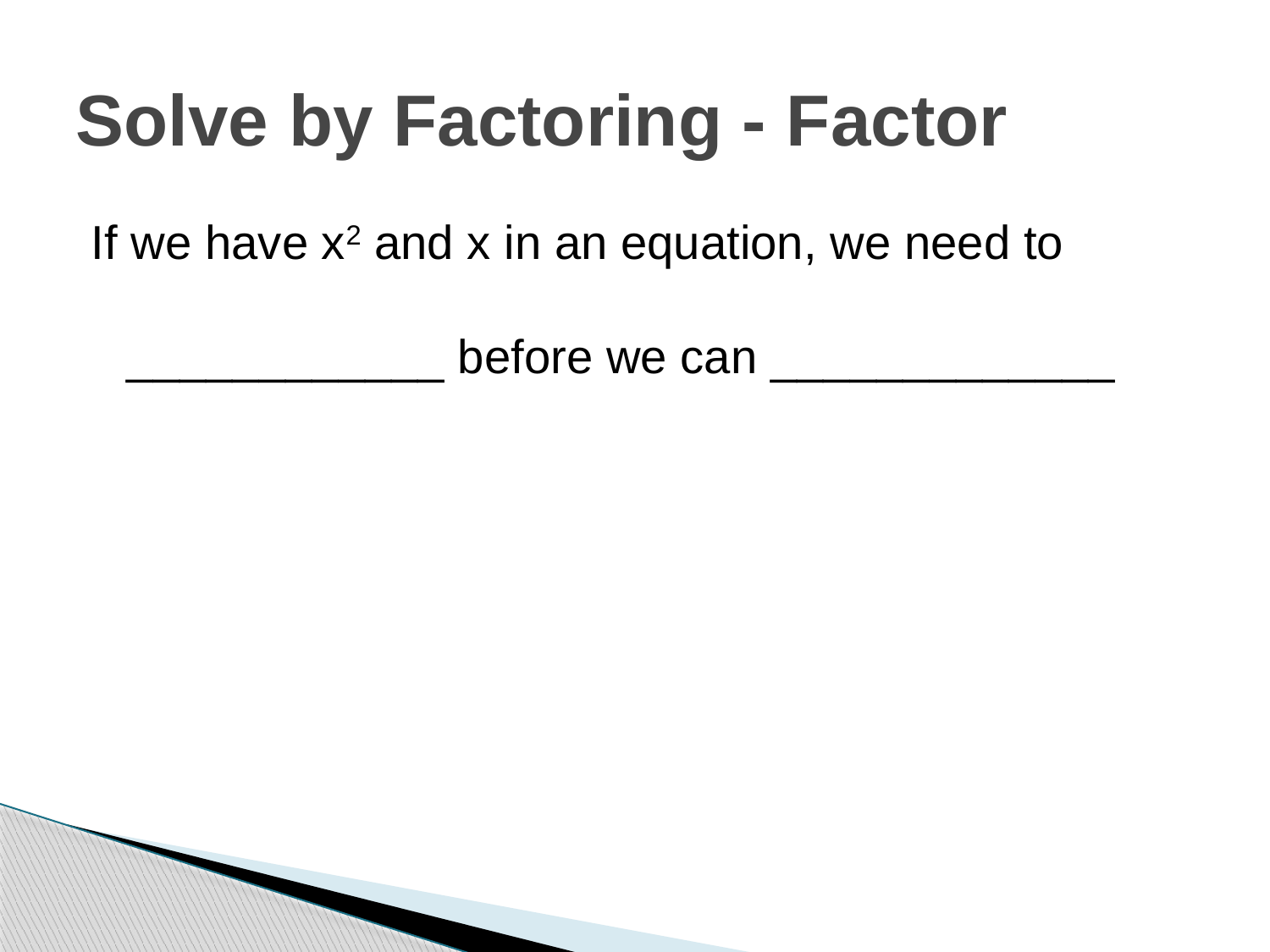

# Solve by Factoring - Factor
If we have x2 and x in an equation, we need to
____________ before we can _____________